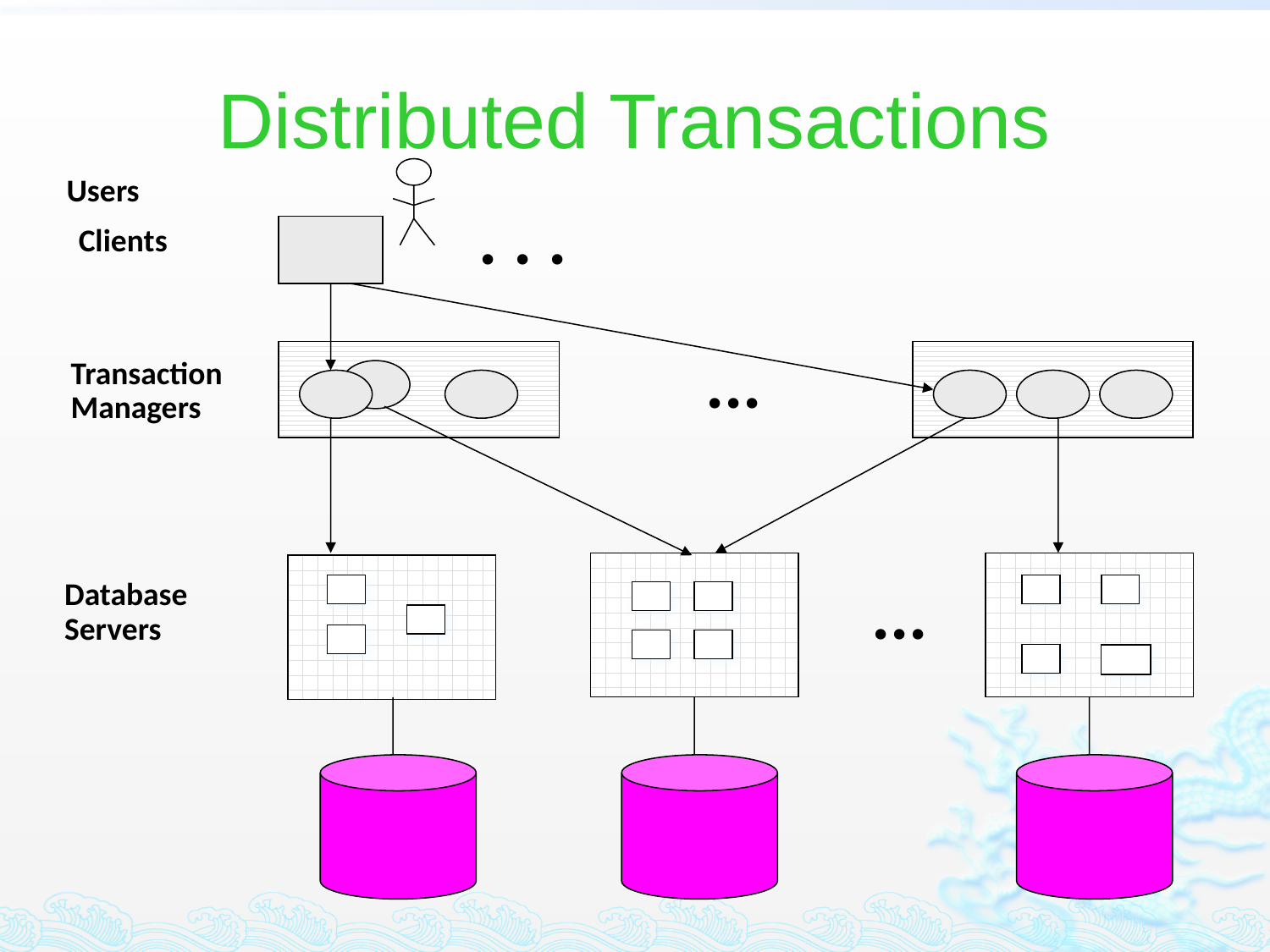

# Distributed Transactions

Users
. . .

Clients

...

Transaction
Managers

...
Database
Servers